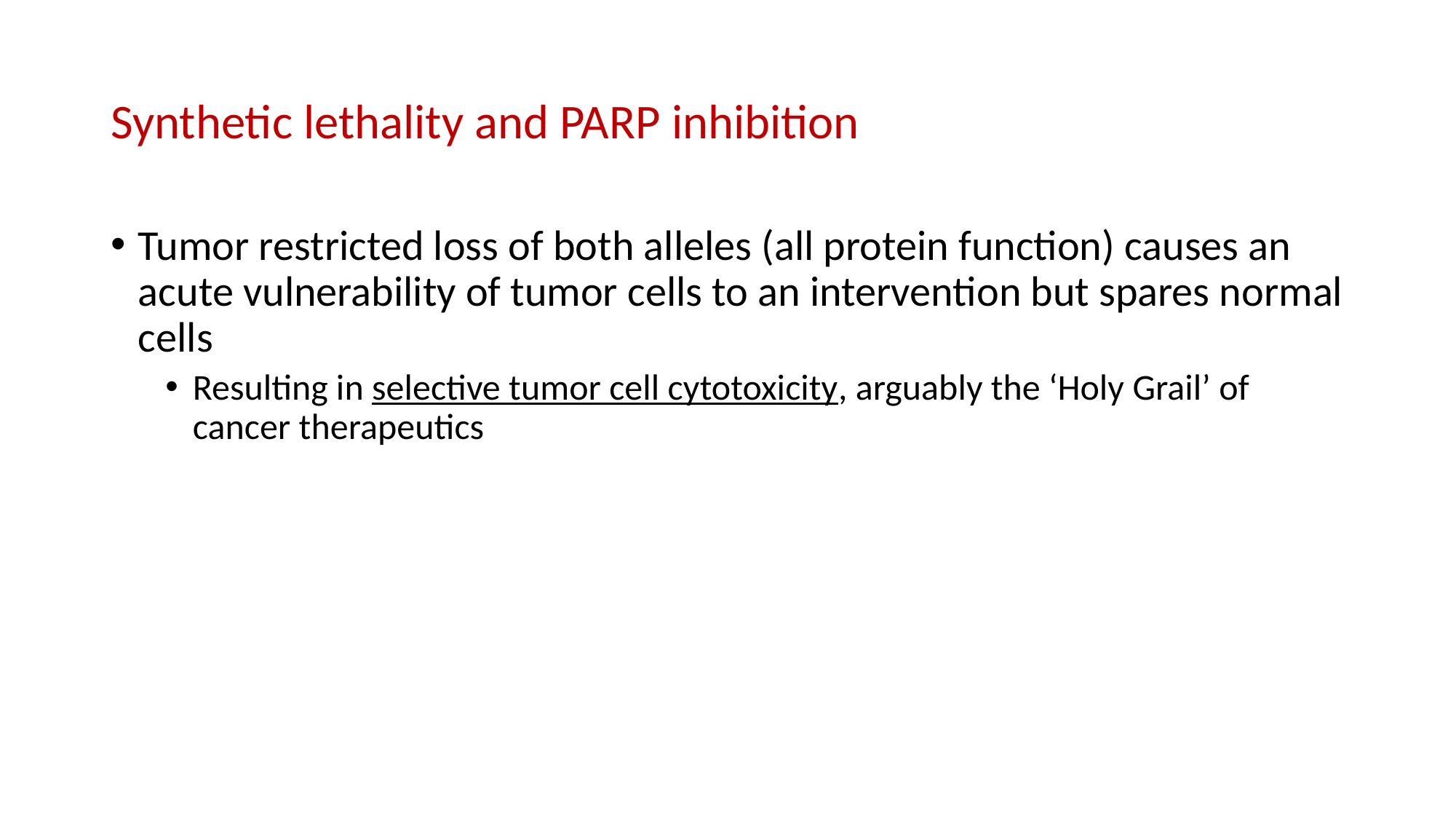

# Synthetic lethality and PARP inhibition
Tumor restricted loss of both alleles (all protein function) causes an acute vulnerability of tumor cells to an intervention but spares normal cells
Resulting in selective tumor cell cytotoxicity, arguably the ‘Holy Grail’ of cancer therapeutics